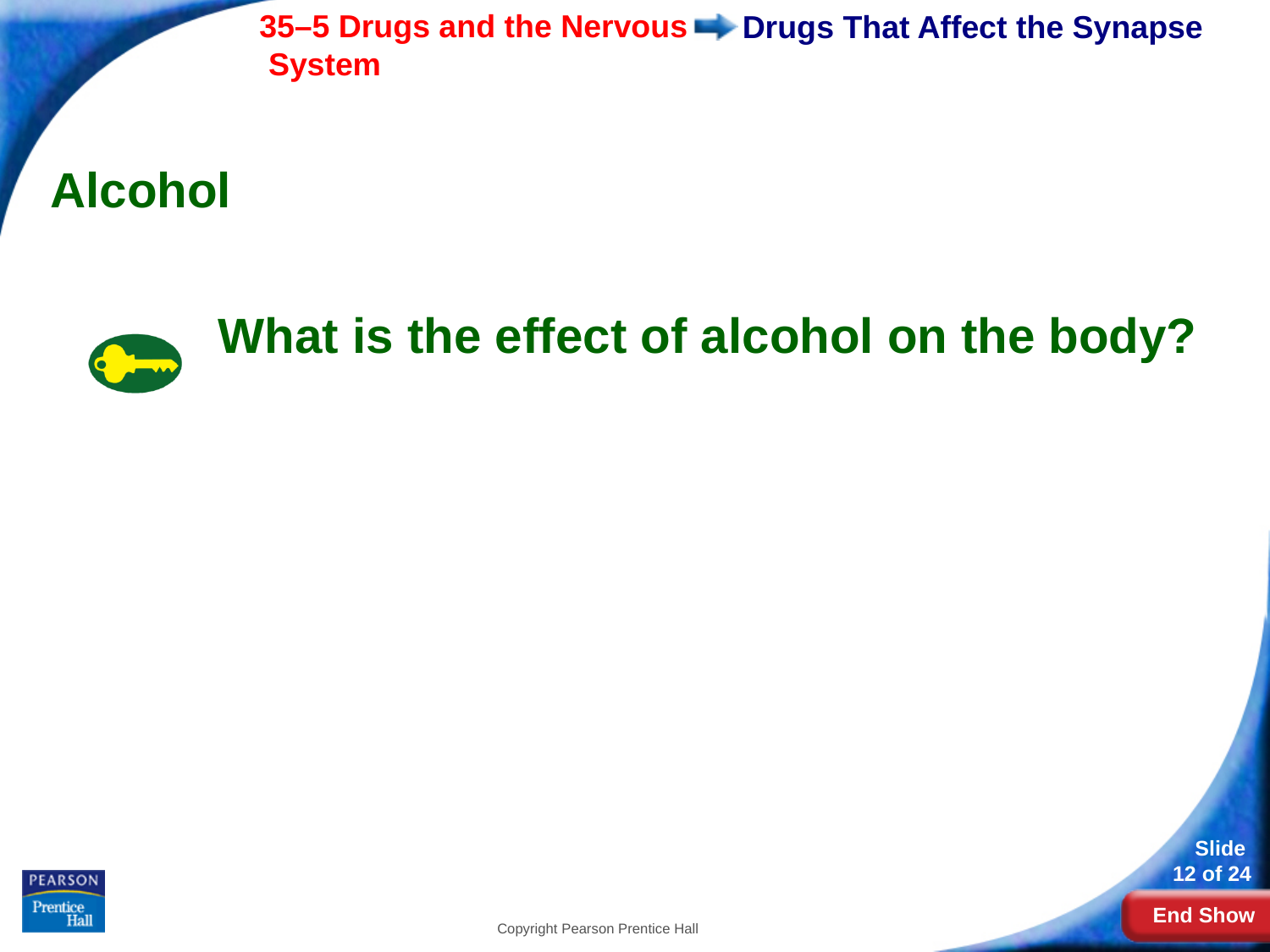

# Drugs That Affect the Synapse
Alcohol
What is the effect of alcohol on the body?
Copyright Pearson Prentice Hall